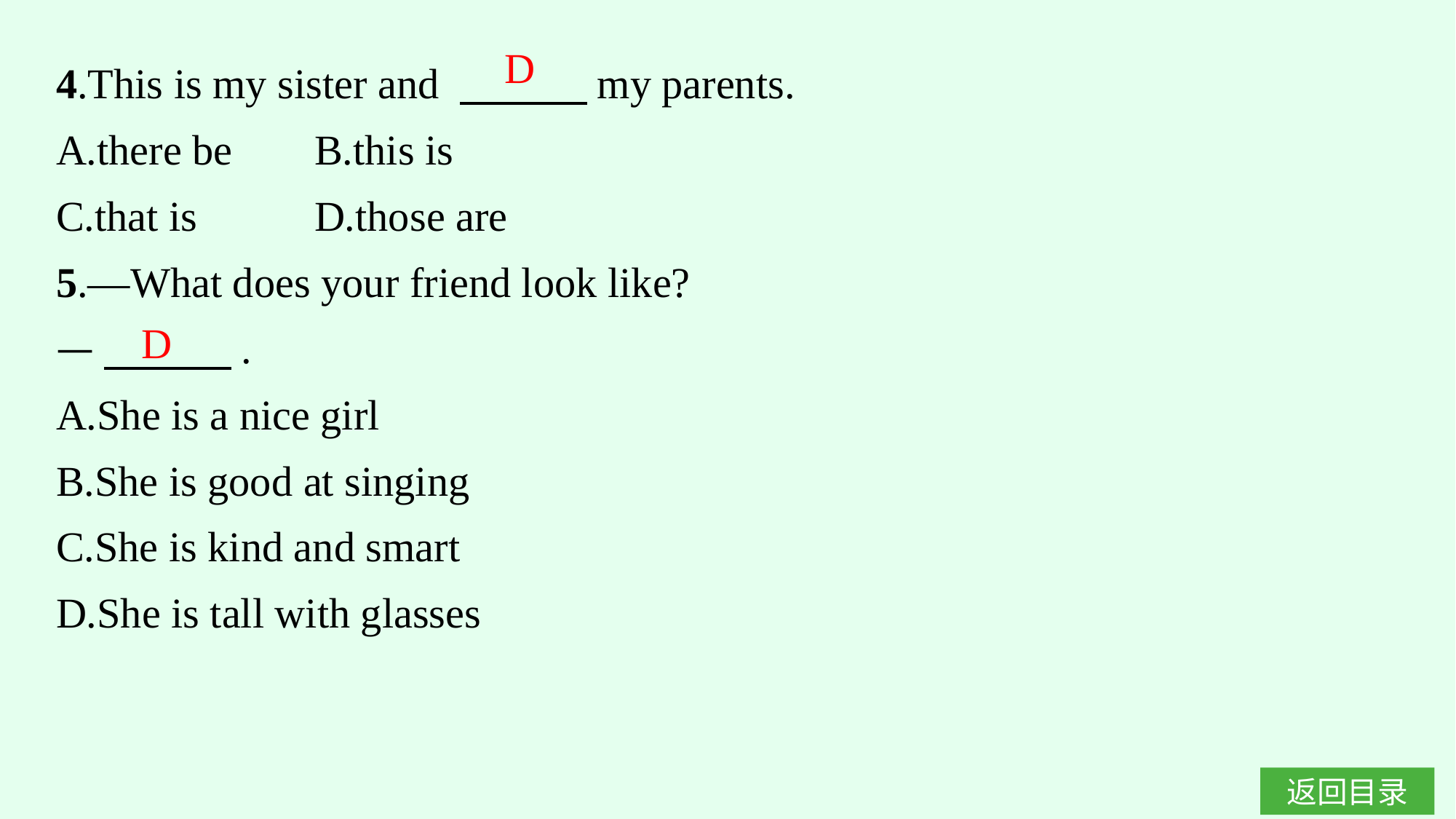

4.This is my sister and 　　　my parents.
A.there be	B.this is
C.that is		D.those are
5.—What does your friend look like?
—　　　.
A.She is a nice girl
B.She is good at singing
C.She is kind and smart
D.She is tall with glasses
D
D